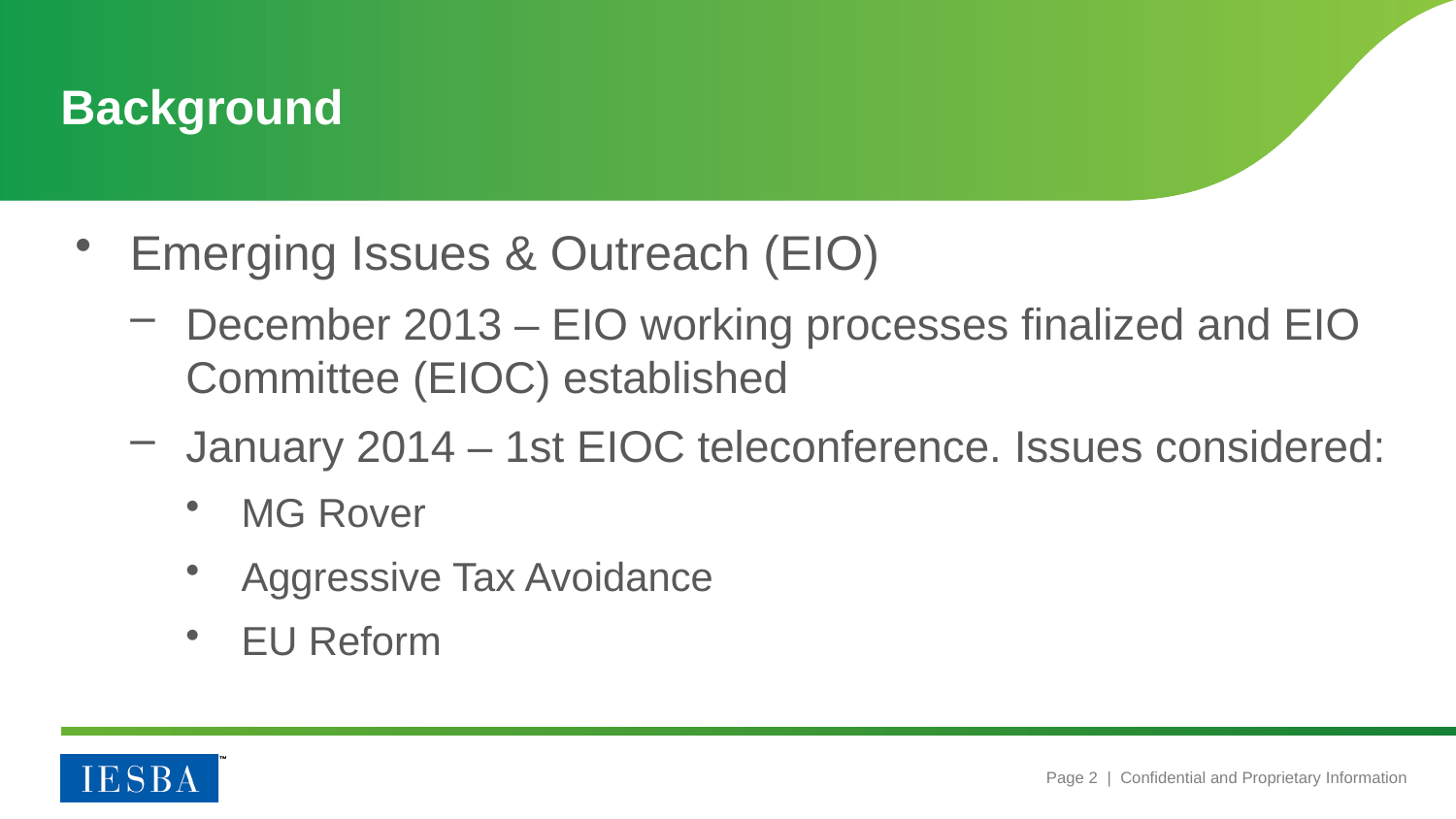

# Background
Emerging Issues & Outreach (EIO)
December 2013 – EIO working processes finalized and EIO Committee (EIOC) established
January 2014 – 1st EIOC teleconference. Issues considered:
MG Rover
Aggressive Tax Avoidance
EU Reform